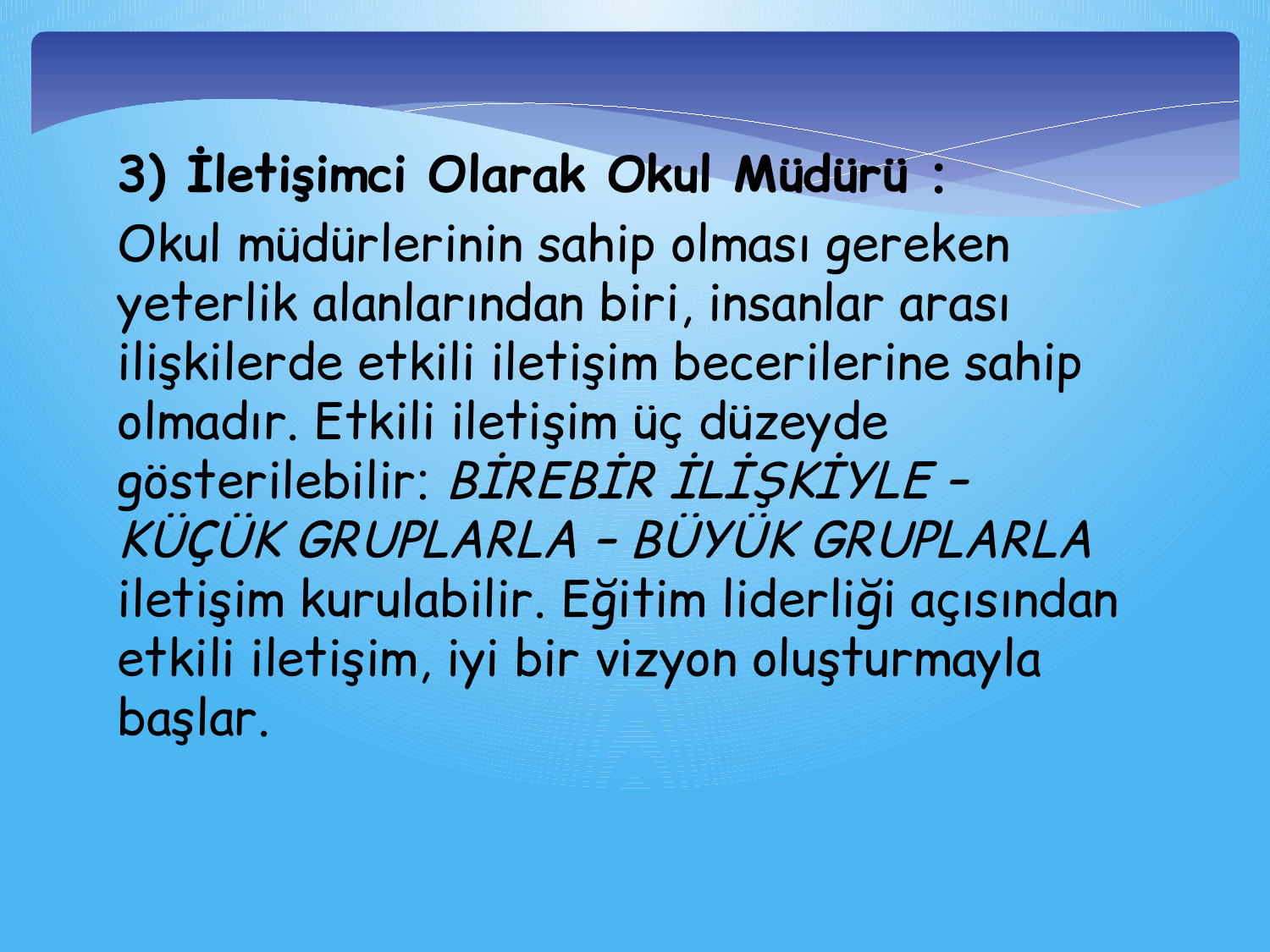

3) İletişimci Olarak Okul Müdürü :
Okul müdürlerinin sahip olması gereken yeterlik alanlarından biri, insanlar arası ilişkilerde etkili iletişim becerilerine sahip olmadır. Etkili iletişim üç düzeyde gösterilebilir: BİREBİR İLİŞKİYLE – KÜÇÜK GRUPLARLA – BÜYÜK GRUPLARLA iletişim kurulabilir. Eğitim liderliği açısından etkili iletişim, iyi bir vizyon oluşturmayla başlar.